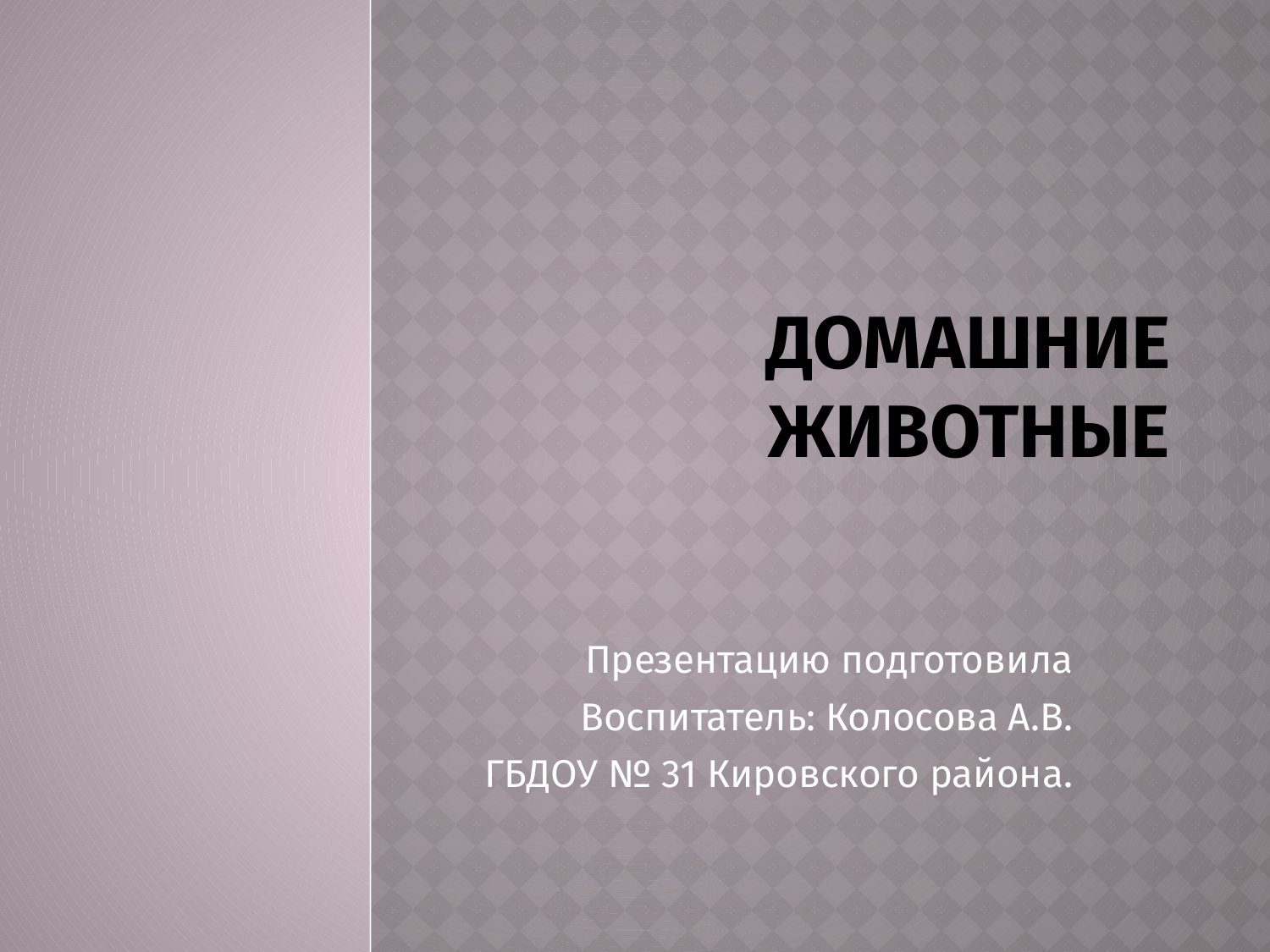

# Домашние Животные
Презентацию подготовила
Воспитатель: Колосова А.В.
ГБДОУ № 31 Кировского района.